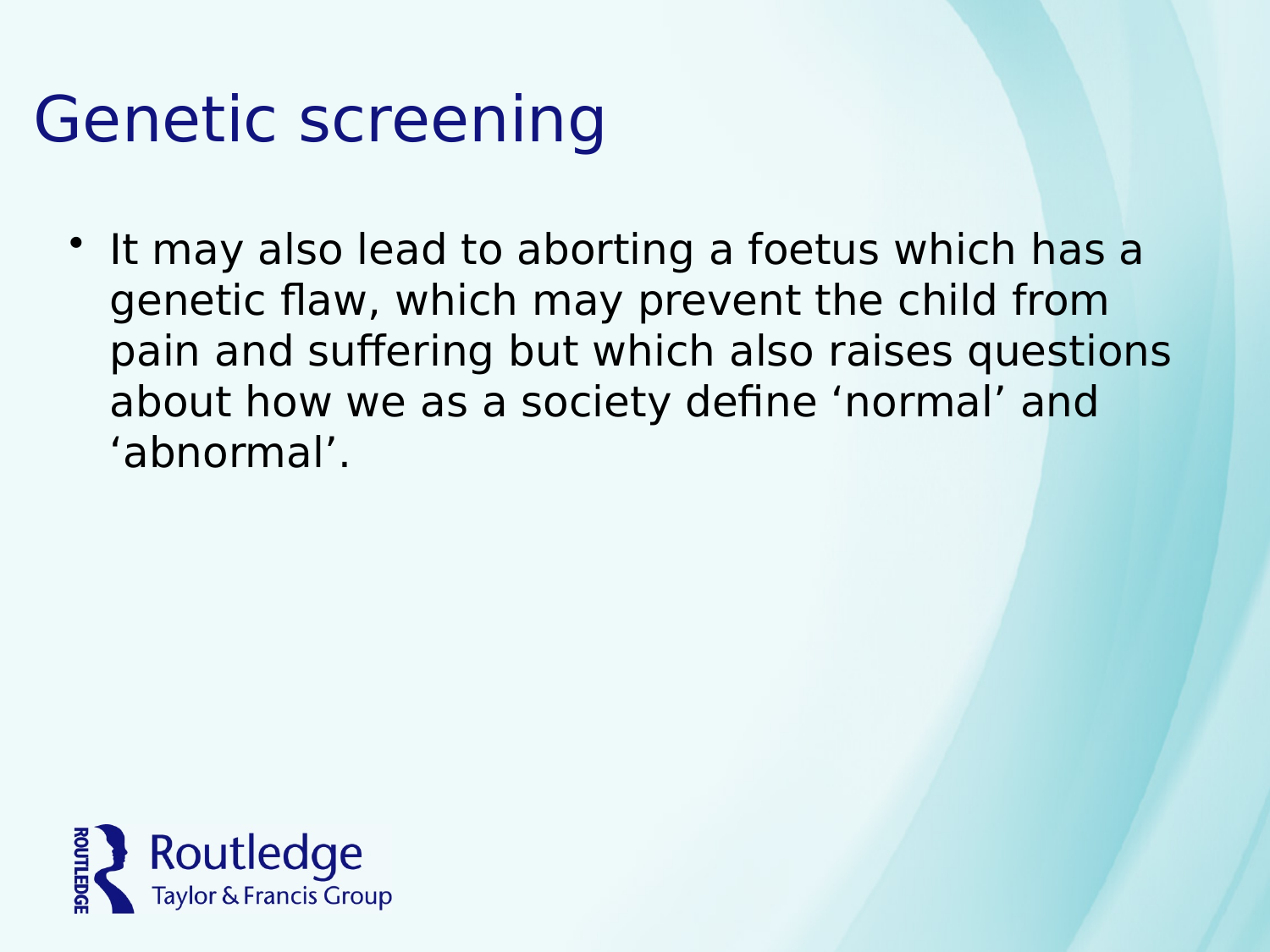

# Genetic screening
It may also lead to aborting a foetus which has a genetic flaw, which may prevent the child from pain and suffering but which also raises questions about how we as a society define ‘normal’ and ‘abnormal’.